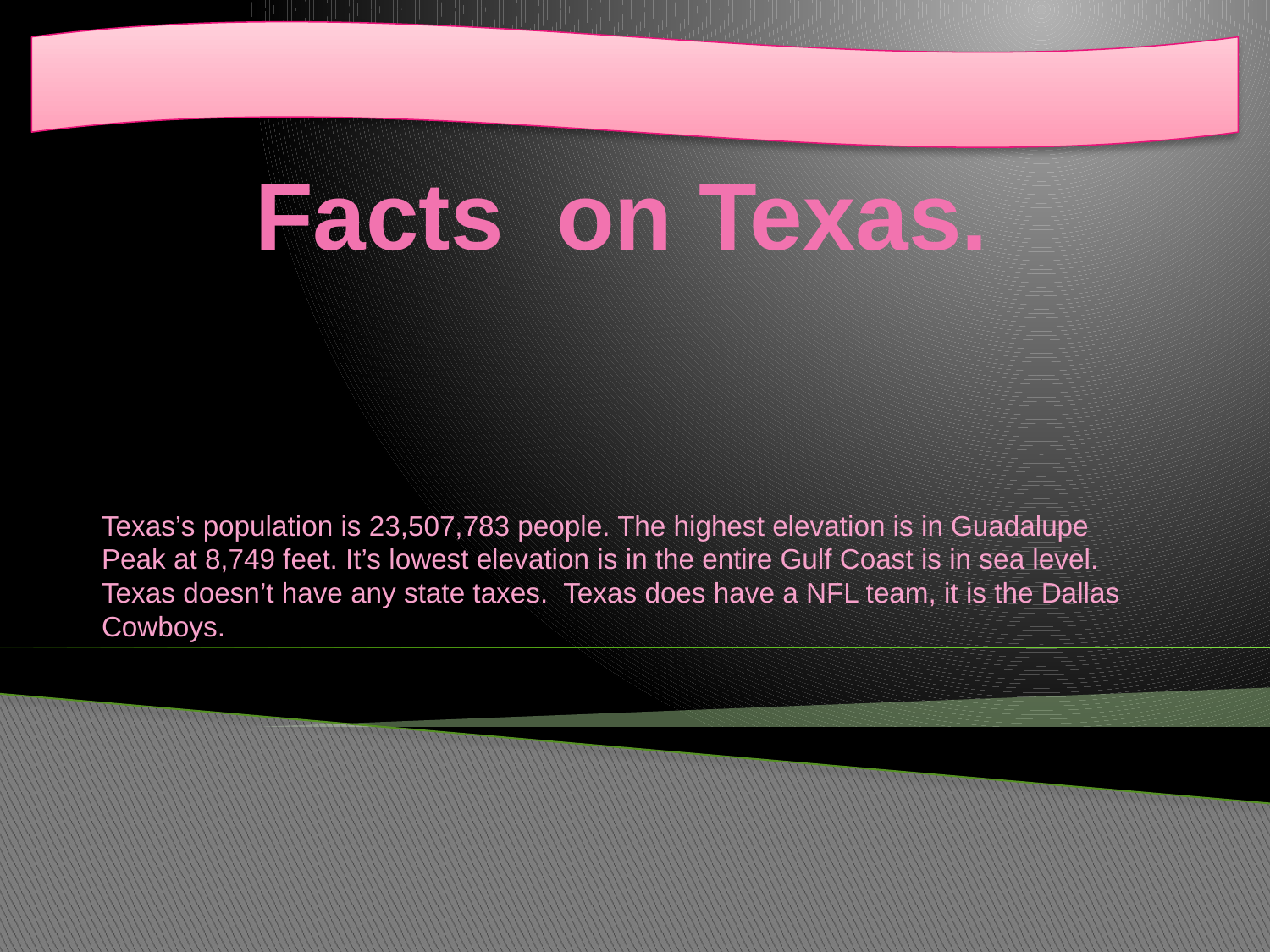

# Facts  on Texas.
Texas’s population is 23,507,783 people. The highest elevation is in Guadalupe Peak at 8,749 feet. It’s lowest elevation is in the entire Gulf Coast is in sea level. Texas doesn’t have any state taxes.  Texas does have a NFL team, it is the Dallas Cowboys.